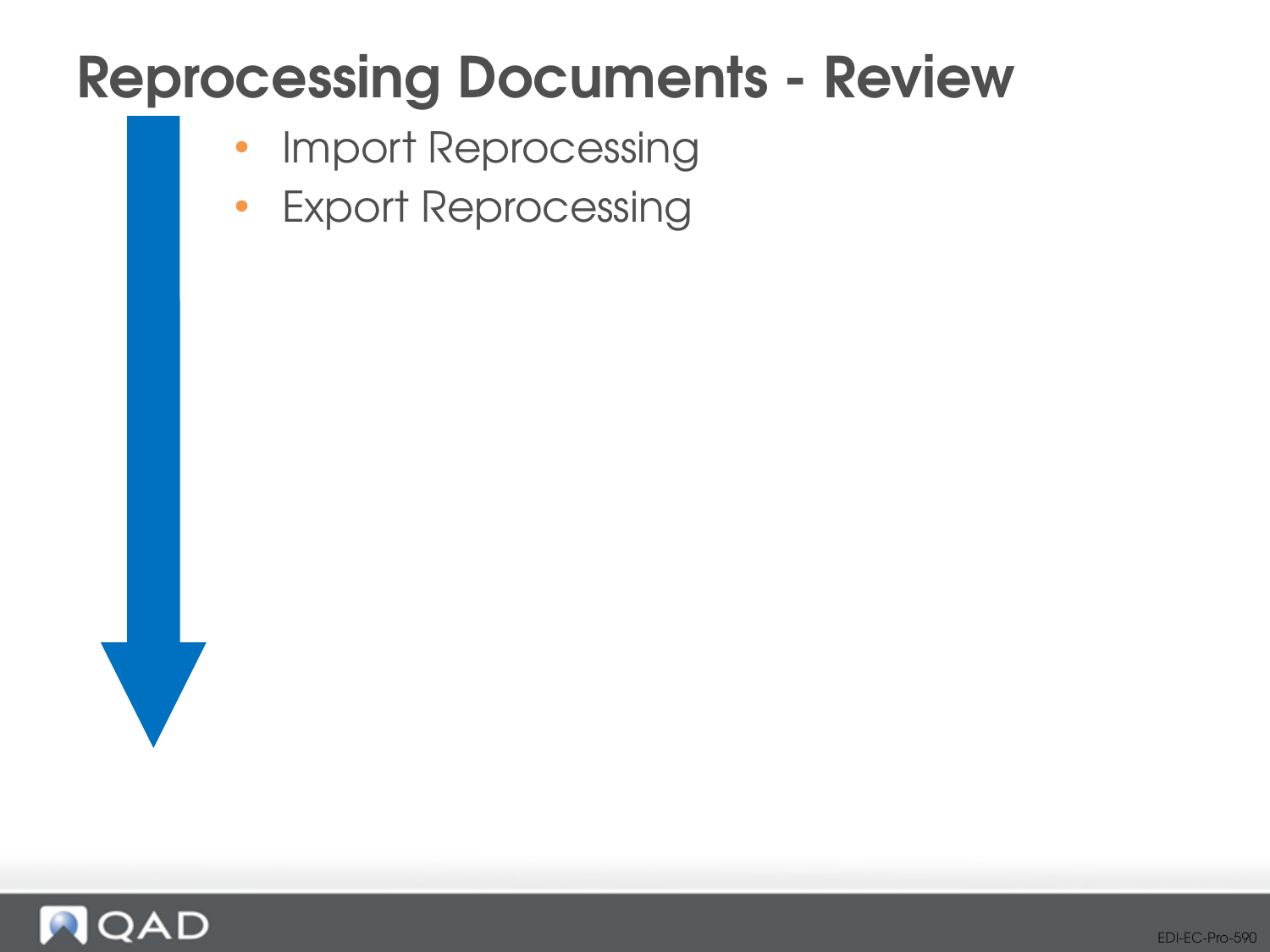

# Reprocessing Documents - Review
Import Reprocessing
Export Reprocessing

EDI-EC-Pro-590